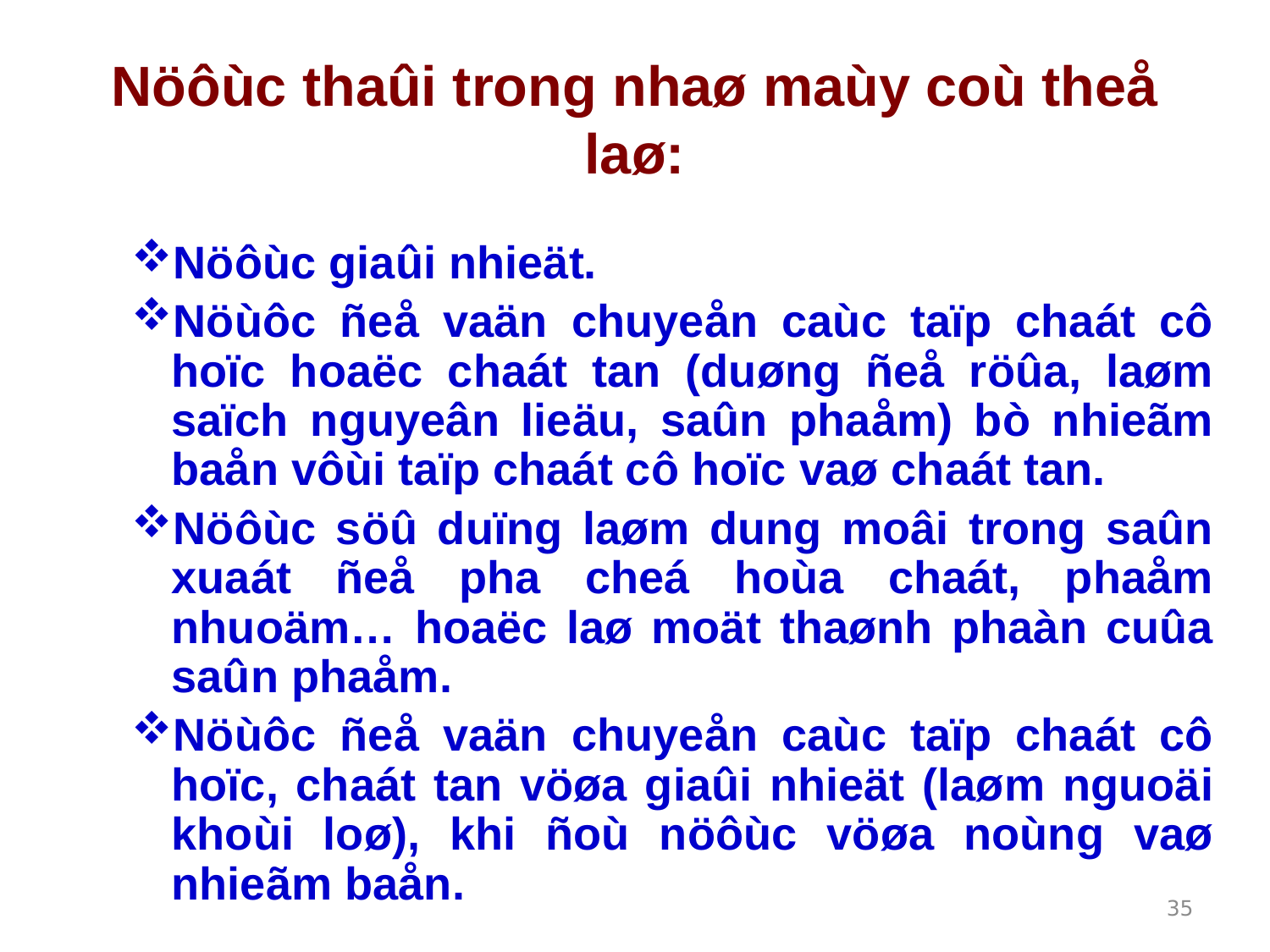

# Nöôùc thaûi trong nhaø maùy coù theå laø:
Nöôùc giaûi nhieät.
Nöùôc ñeå vaän chuyeån caùc taïp chaát cô hoïc hoaëc chaát tan (duøng ñeå röûa, laøm saïch nguyeân lieäu, saûn phaåm) bò nhieãm baån vôùi taïp chaát cô hoïc vaø chaát tan.
Nöôùc söû duïng laøm dung moâi trong saûn xuaát ñeå pha cheá hoùa chaát, phaåm nhuoäm… hoaëc laø moät thaønh phaàn cuûa saûn phaåm.
Nöùôc ñeå vaän chuyeån caùc taïp chaát cô hoïc, chaát tan vöøa giaûi nhieät (laøm nguoäi khoùi loø), khi ñoù nöôùc vöøa noùng vaø nhieãm baån.
35